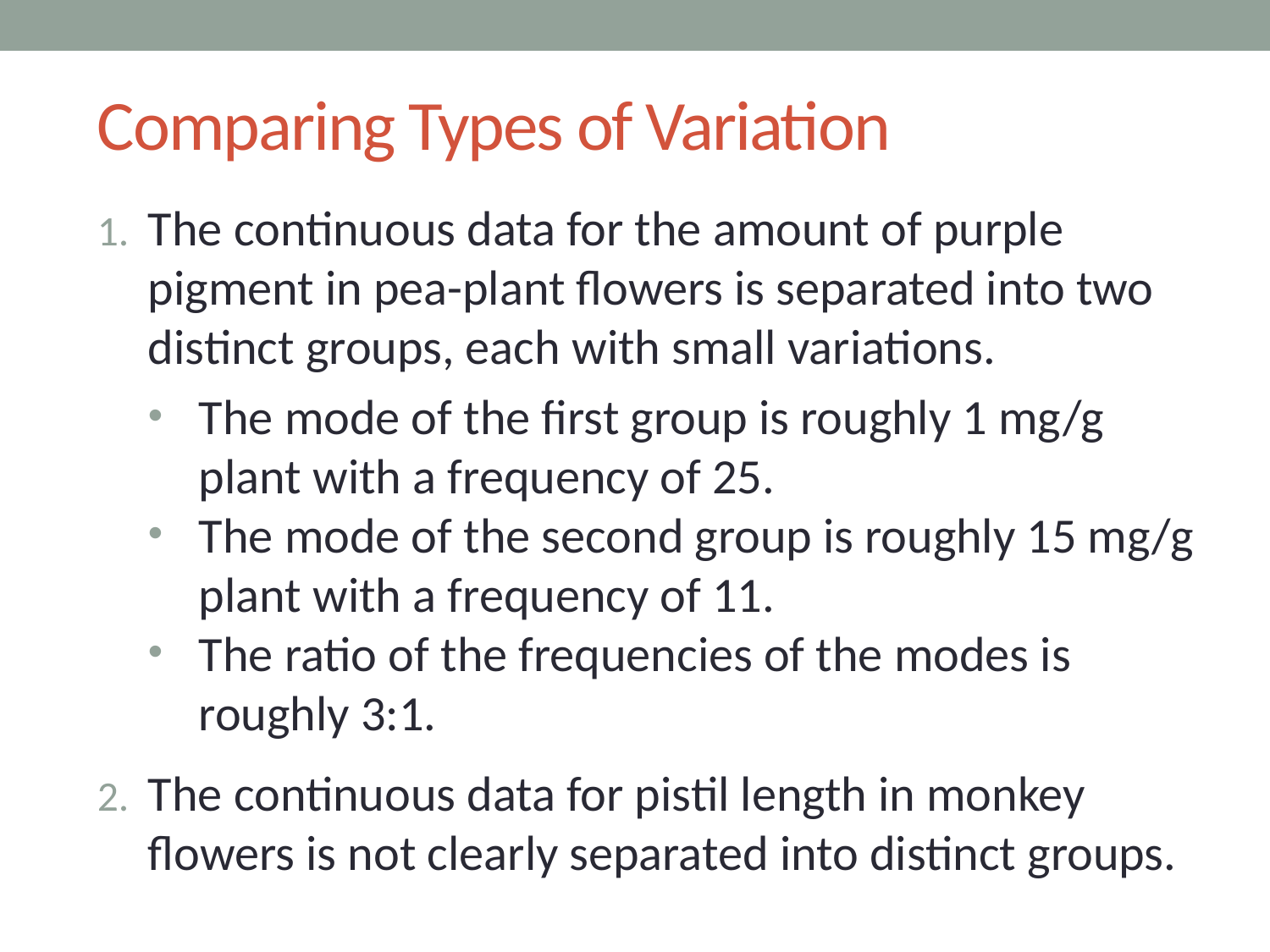

# Comparing Types of Variation
The continuous data for the amount of purple pigment in pea-plant flowers is separated into two distinct groups, each with small variations.
The mode of the first group is roughly 1 mg/g plant with a frequency of 25.
The mode of the second group is roughly 15 mg/g plant with a frequency of 11.
The ratio of the frequencies of the modes is roughly 3:1.
The continuous data for pistil length in monkey flowers is not clearly separated into distinct groups.